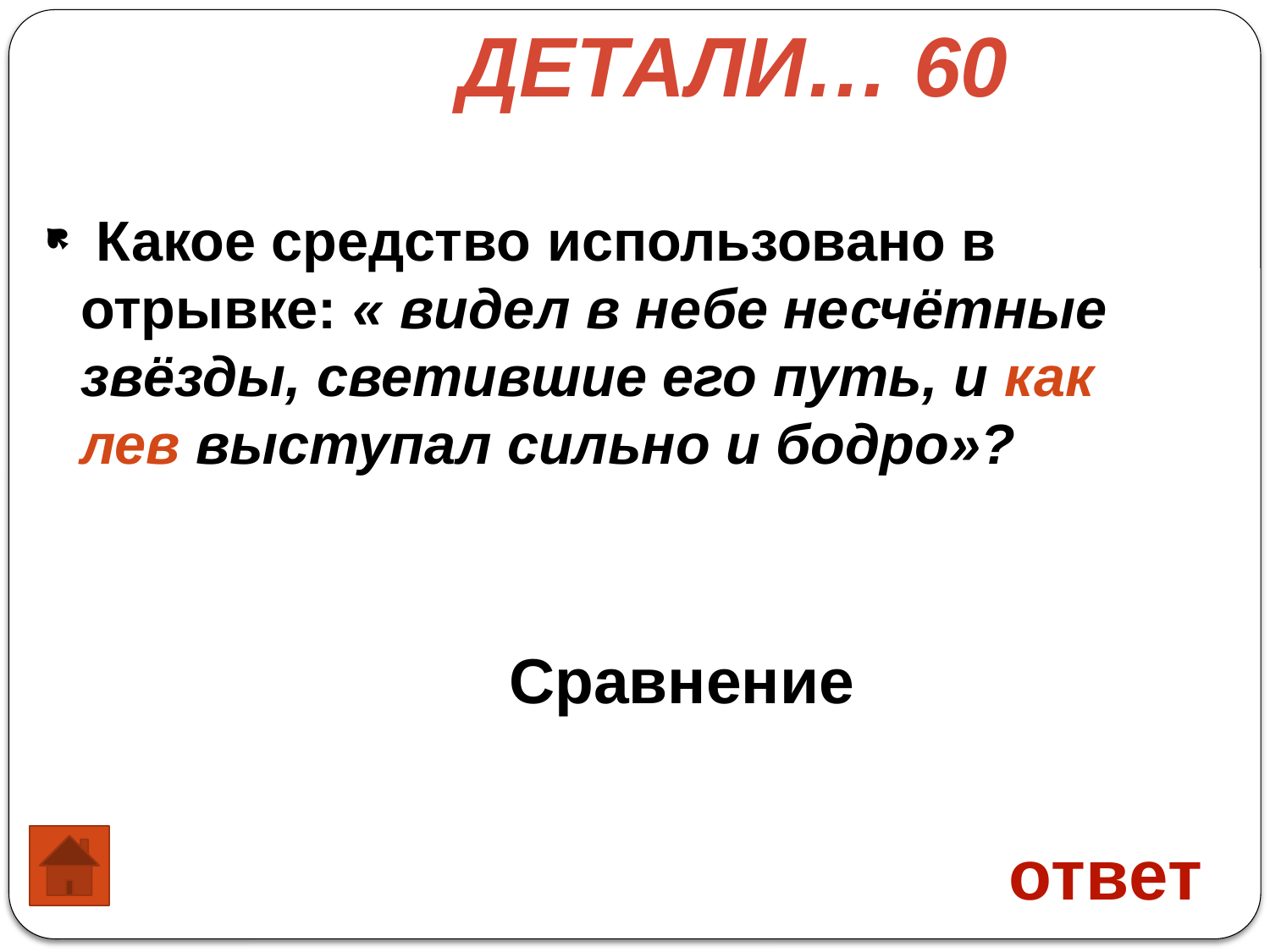

Детали… 60
 Какое средство использовано в отрывке: « видел в небе несчётные звёзды, светившие его путь, и как лев выступал сильно и бодро»?

                           Сравнение
ответ